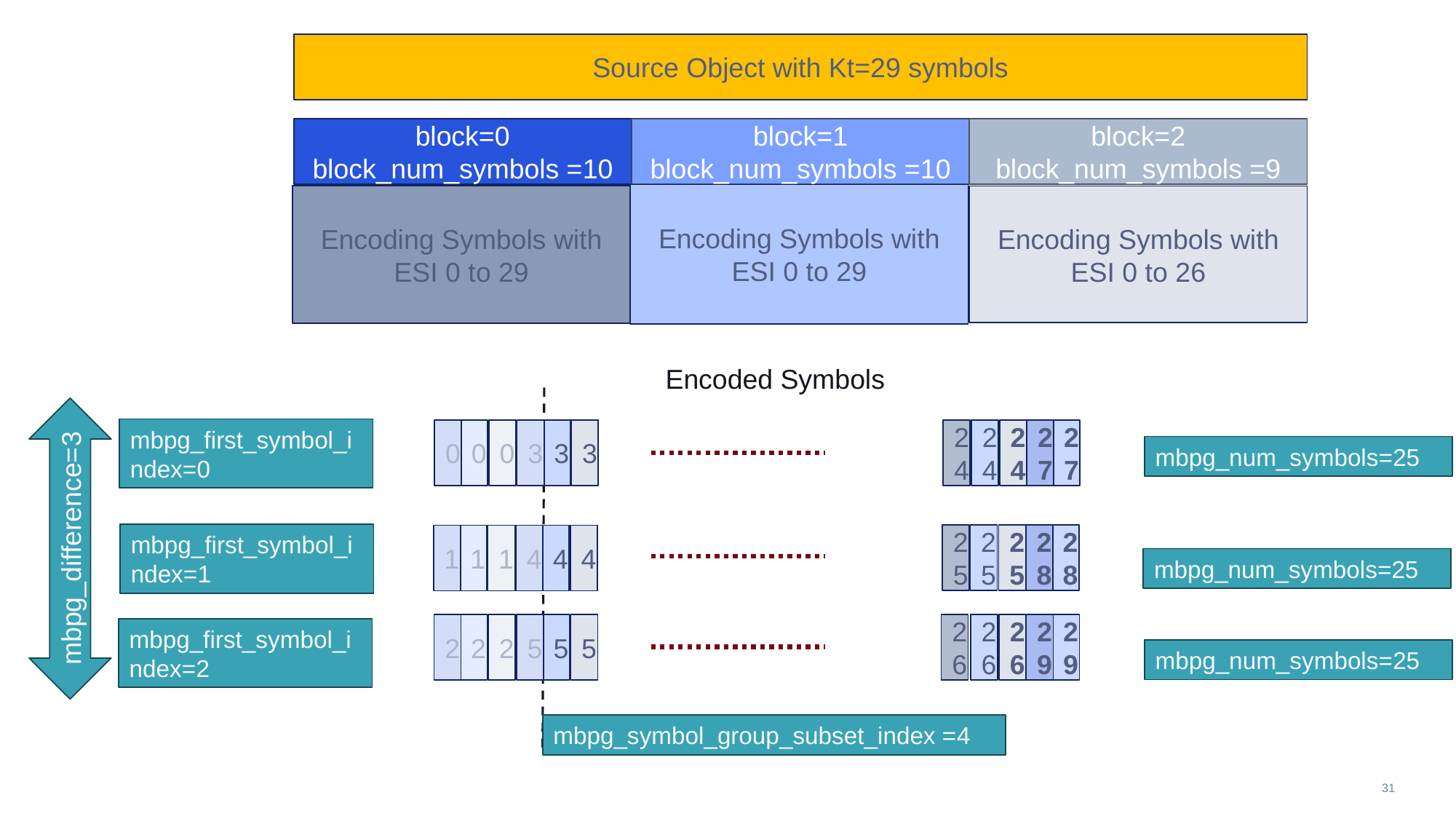

Source Object with Kt=29 symbols
block=0
block_num_symbols =10
block=1
block_num_symbols =10
block=2
block_num_symbols =9
Encoding Symbols with ESI 0 to 29
Encoding Symbols with ESI 0 to 29
Encoding Symbols with ESI 0 to 26
Encoded Symbols
mbpg_first_symbol_index=0
0
0
0
3
3
3
24
24
24
27
27
mbpg_num_symbols=25
mbpg_difference=3
mbpg_first_symbol_index=1
25
25
25
28
28
1
1
1
4
4
4
mbpg_num_symbols=25
2
2
2
5
5
5
26
26
26
29
29
mbpg_first_symbol_index=2
mbpg_num_symbols=25
mbpg_symbol_group_subset_index =4